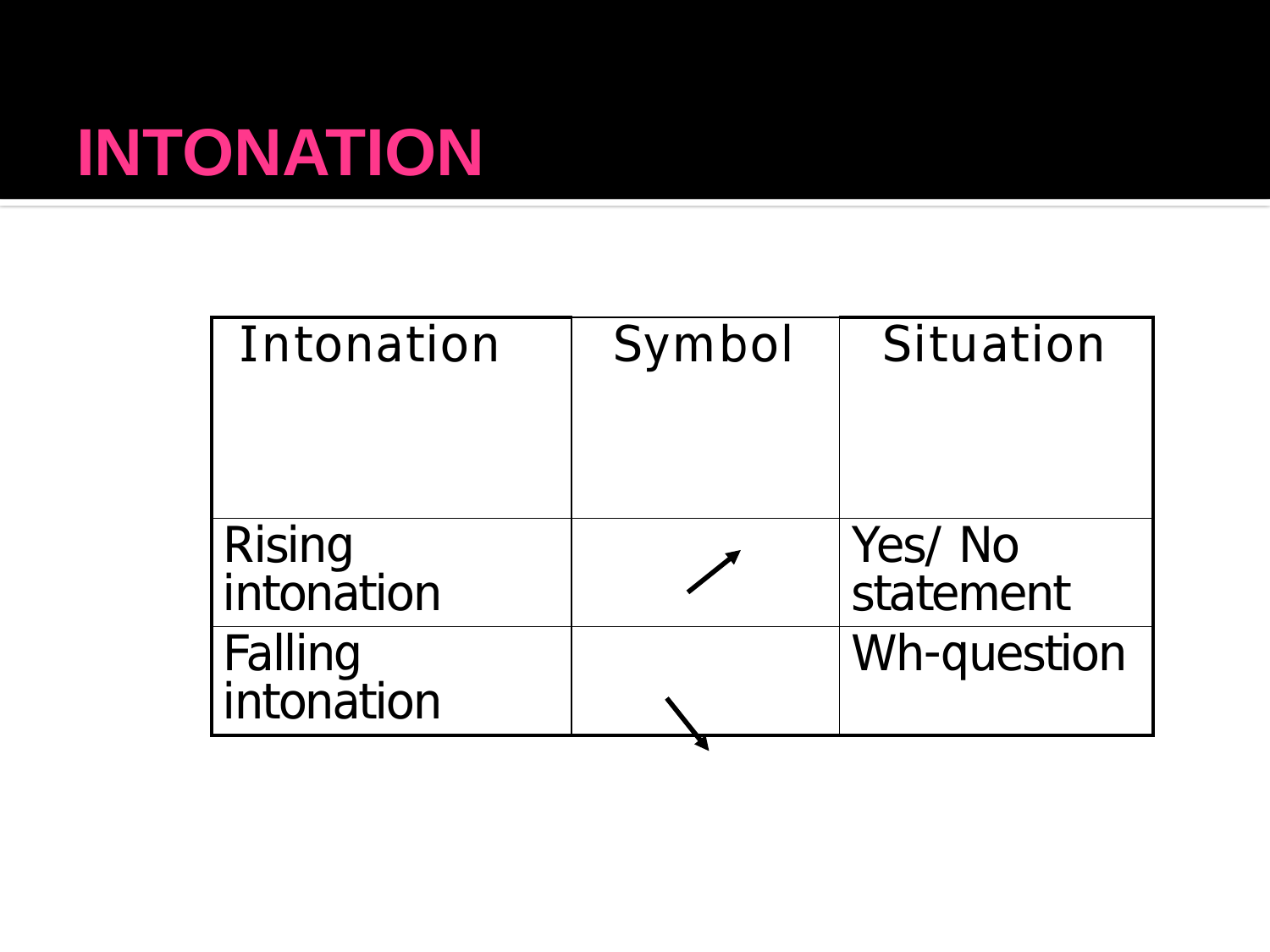

# INTONATION

| Intonation | Symbol | Situation |
| --- | --- | --- |
| Rising intonation |  | Yes/ No statement |
| Falling intonation |  | Wh-question |